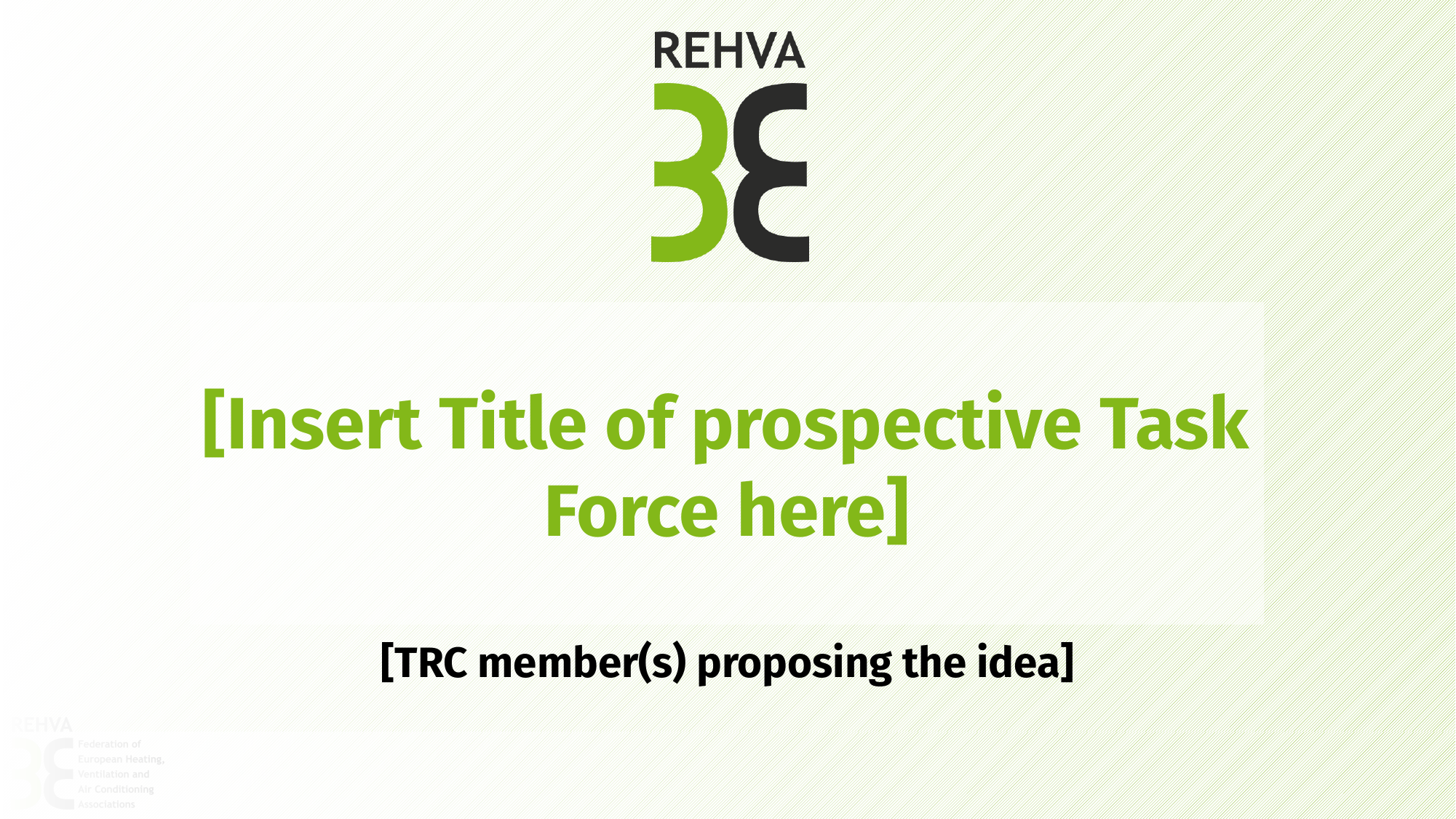

# [Insert Title of prospective Task Force here]
[TRC member(s) proposing the idea]